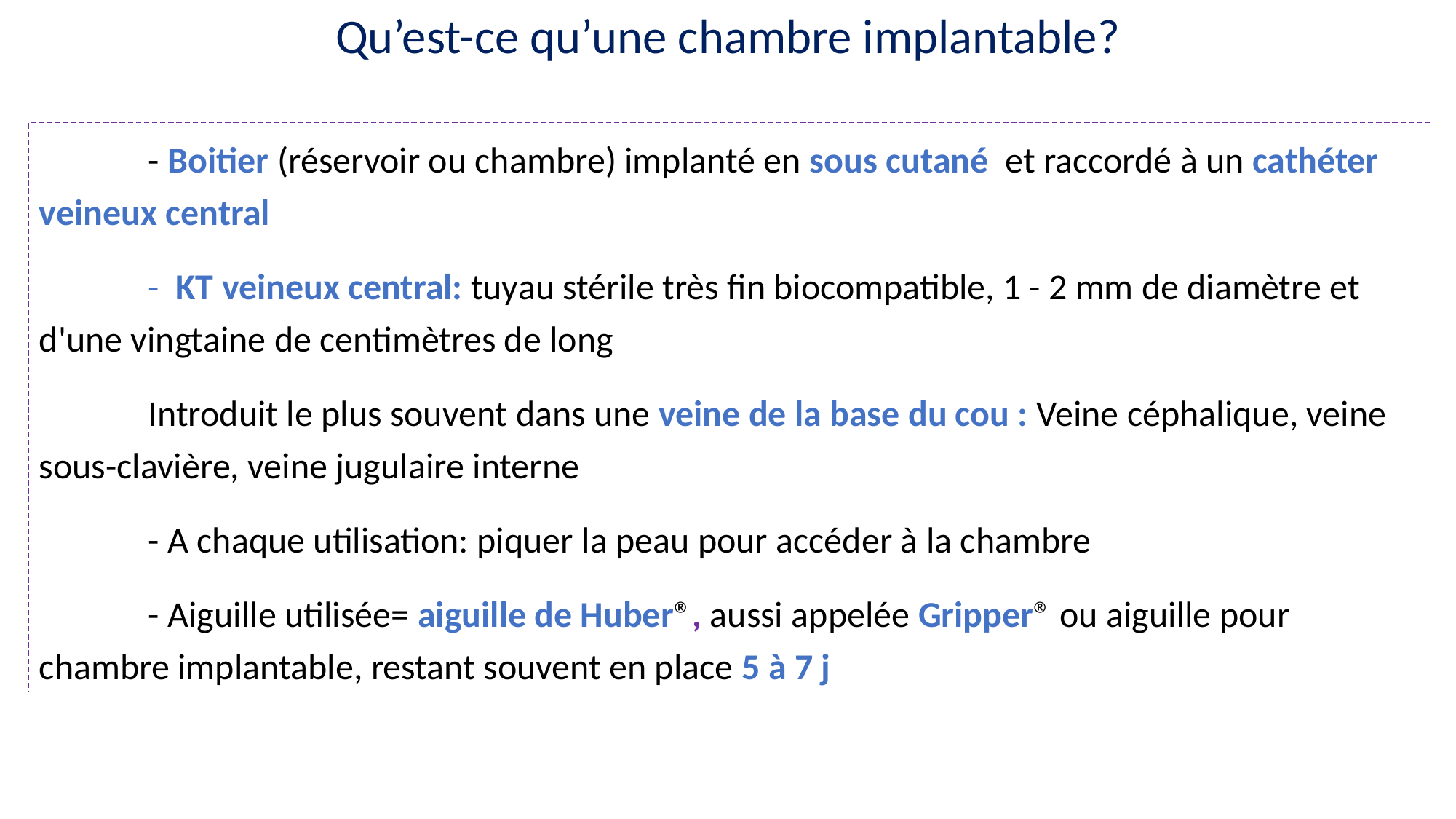

Qu’est-ce qu’une chambre implantable?
	- Boitier (réservoir ou chambre) implanté en sous cutané  et raccordé à un cathéter veineux central

	-  KT veineux central: tuyau stérile très fin biocompatible, 1 - 2 mm de diamètre et d'une vingtaine de centimètres de long

	Introduit le plus souvent dans une veine de la base du cou : Veine céphalique, veine sous-clavière, veine jugulaire interne

	- A chaque utilisation: piquer la peau pour accéder à la chambre

	- Aiguille utilisée= aiguille de Huber®, aussi appelée Gripper® ou aiguille pour chambre implantable, restant souvent en place 5 à 7 j